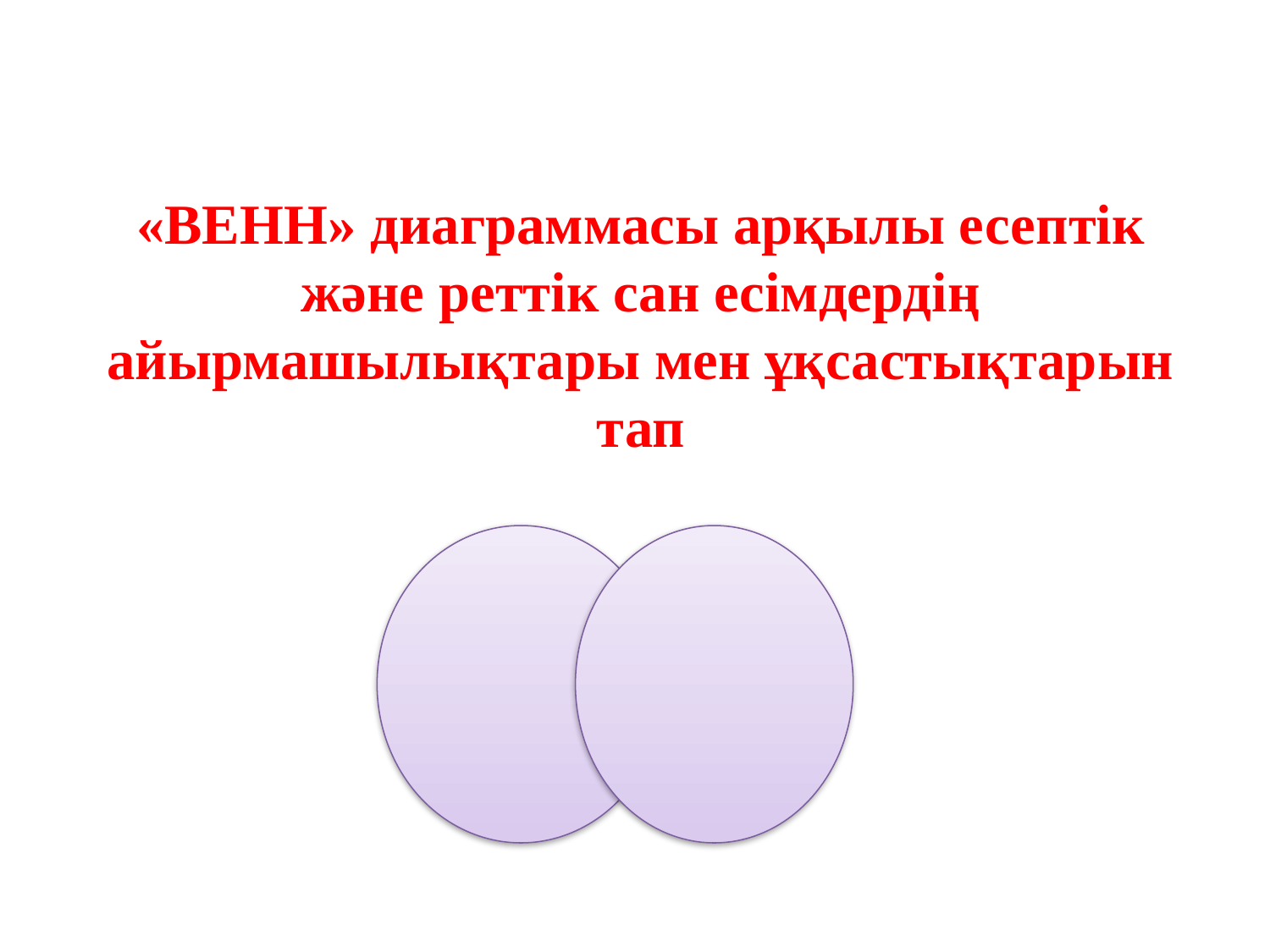

# «ВЕНН» диаграммасы арқылы есептік және реттік сан есімдердің айырмашылықтары мен ұқсастықтарын тап